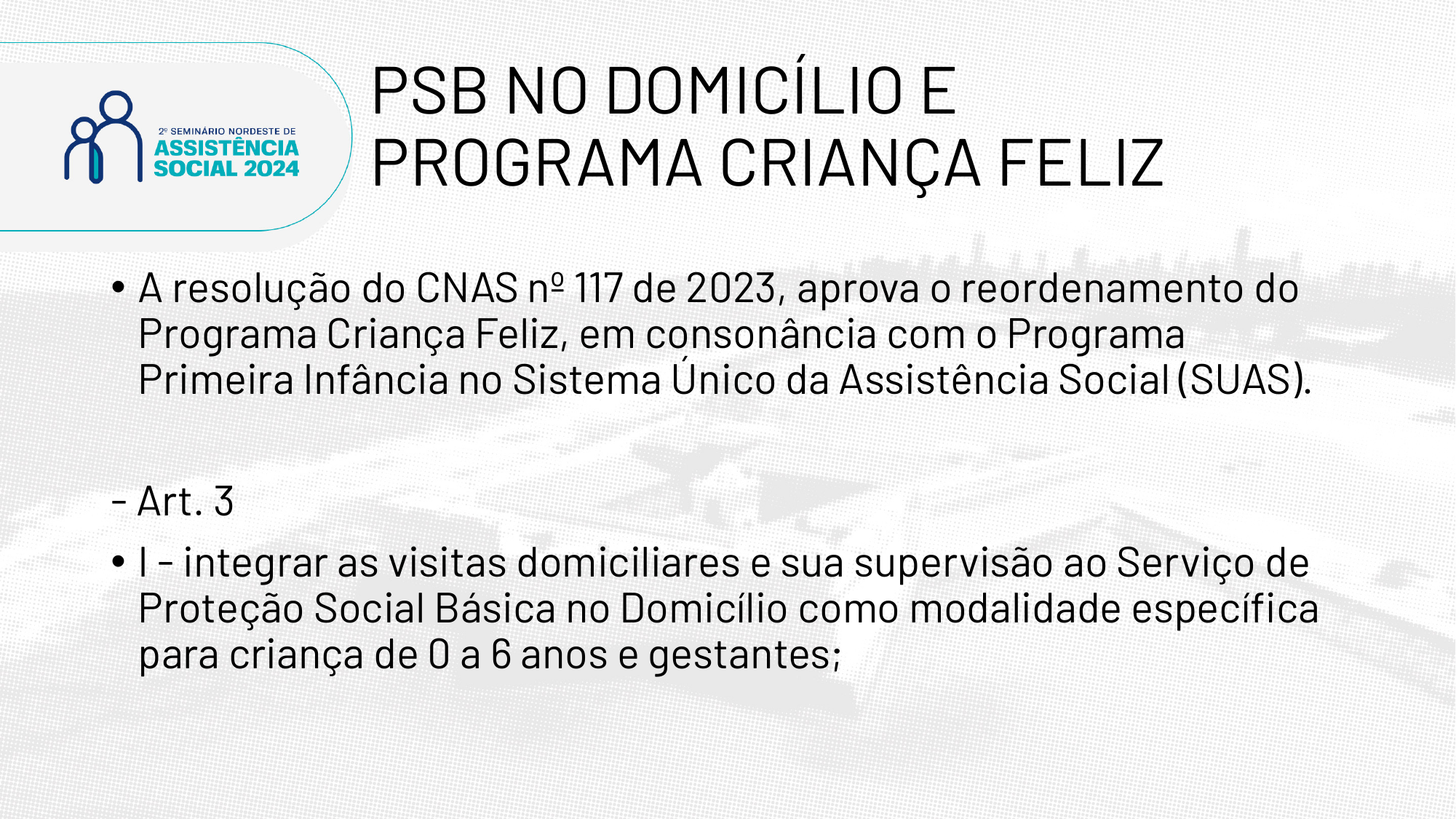

# PSB NO DOMICÍLIO E PROGRAMA CRIANÇA FELIZ
A resolução do CNAS nº 117 de 2023, aprova o reordenamento do Programa Criança Feliz, em consonância com o Programa Primeira Infância no Sistema Único da Assistência Social (SUAS).

- Art. 3
I - integrar as visitas domiciliares e sua supervisão ao Serviço de Proteção Social Básica no Domicílio como modalidade específica para criança de 0 a 6 anos e gestantes;